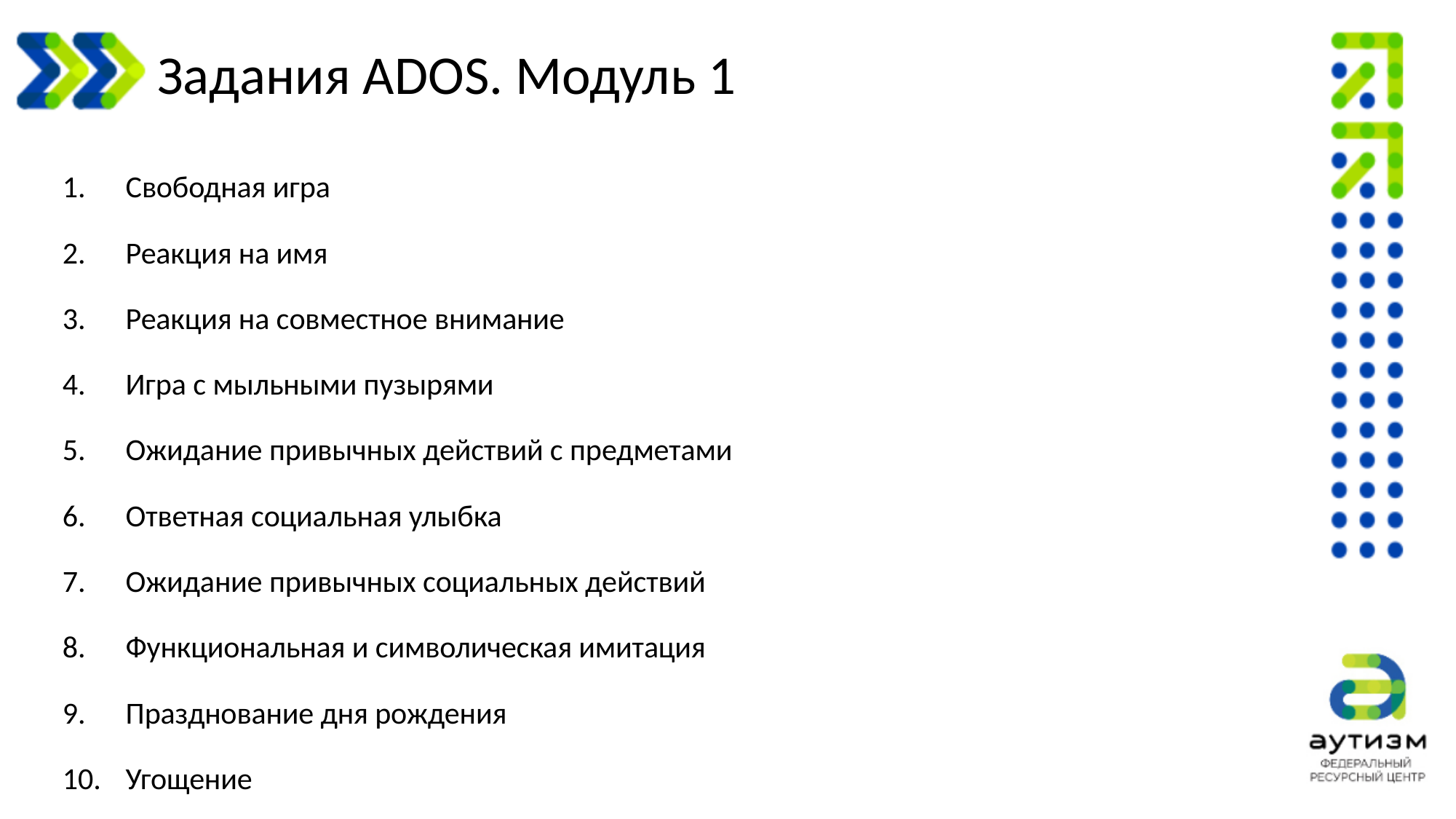

# Задания ADOS. Модуль 1
Свободная игра
Реакция на имя
Реакция на совместное внимание
Игра с мыльными пузырями
Ожидание привычных действий с предметами
Ответная социальная улыбка
Ожидание привычных социальных действий
Функциональная и символическая имитация
Празднование дня рождения
Угощение